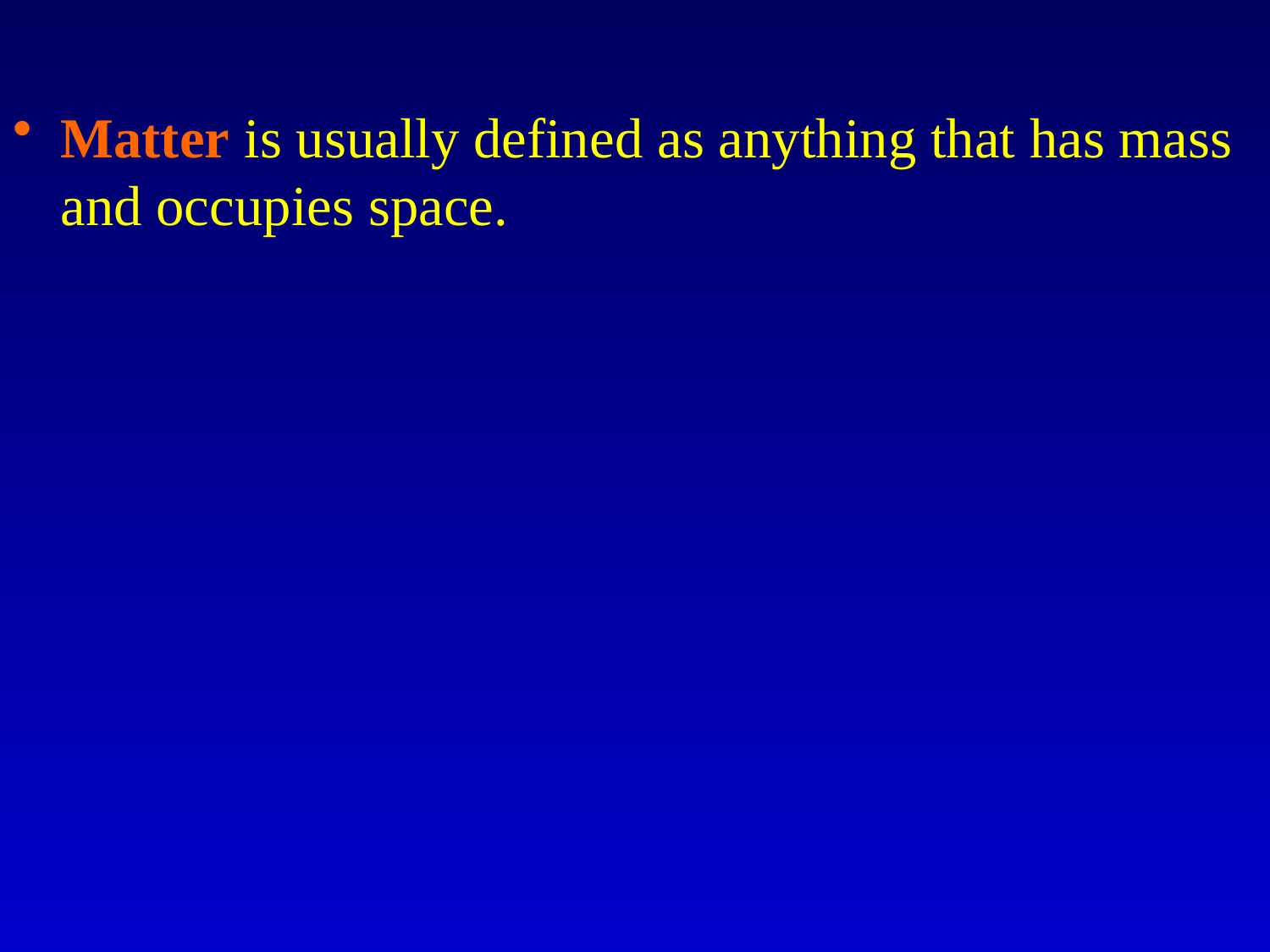

Matter is usually defined as anything that has mass and occupies space.